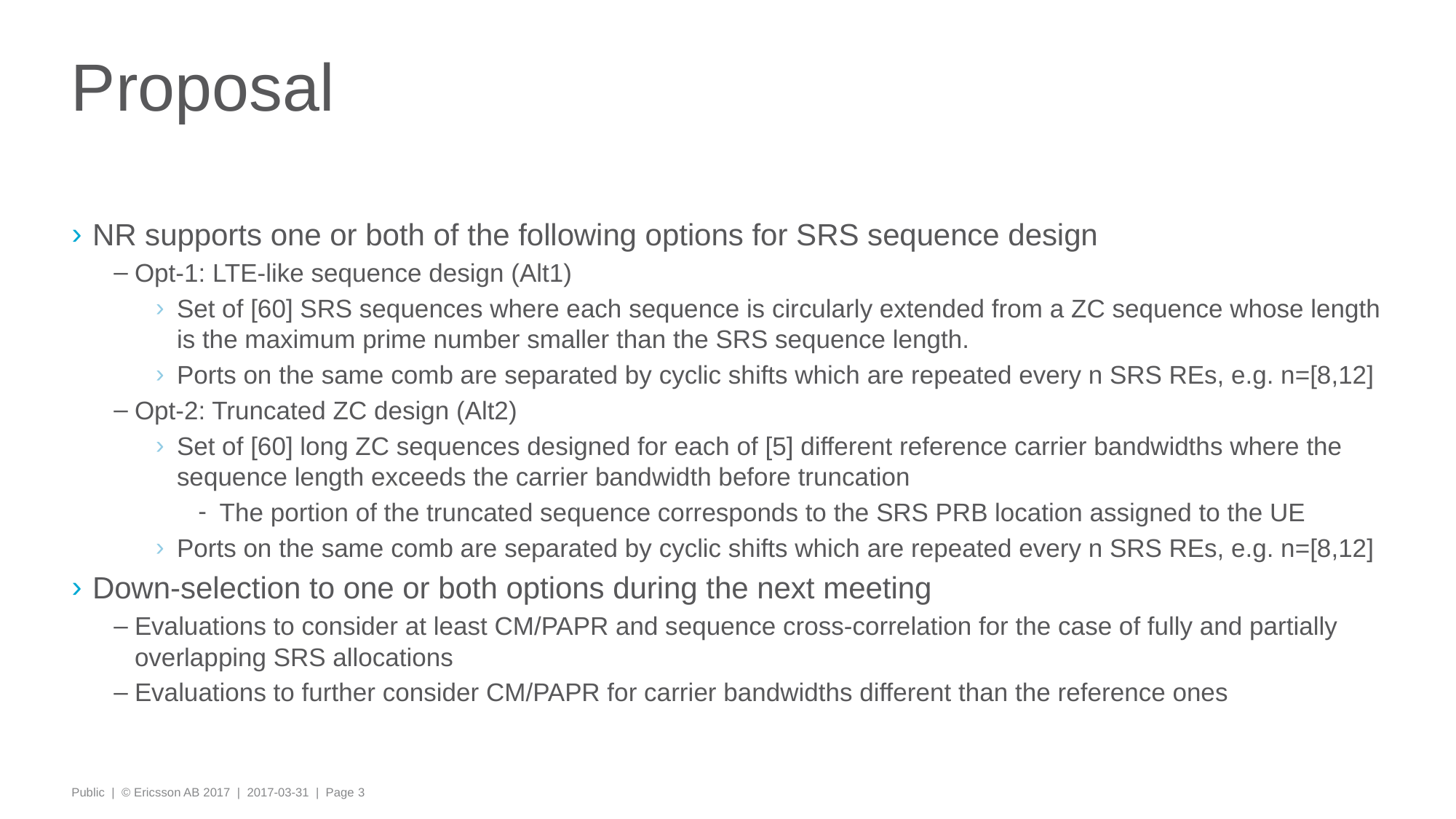

# Proposal
NR supports one or both of the following options for SRS sequence design
Opt-1: LTE-like sequence design (Alt1)
Set of [60] SRS sequences where each sequence is circularly extended from a ZC sequence whose length is the maximum prime number smaller than the SRS sequence length.
Ports on the same comb are separated by cyclic shifts which are repeated every n SRS REs, e.g. n=[8,12]
Opt-2: Truncated ZC design (Alt2)
Set of [60] long ZC sequences designed for each of [5] different reference carrier bandwidths where the sequence length exceeds the carrier bandwidth before truncation
The portion of the truncated sequence corresponds to the SRS PRB location assigned to the UE
Ports on the same comb are separated by cyclic shifts which are repeated every n SRS REs, e.g. n=[8,12]
Down-selection to one or both options during the next meeting
Evaluations to consider at least CM/PAPR and sequence cross-correlation for the case of fully and partially overlapping SRS allocations
Evaluations to further consider CM/PAPR for carrier bandwidths different than the reference ones